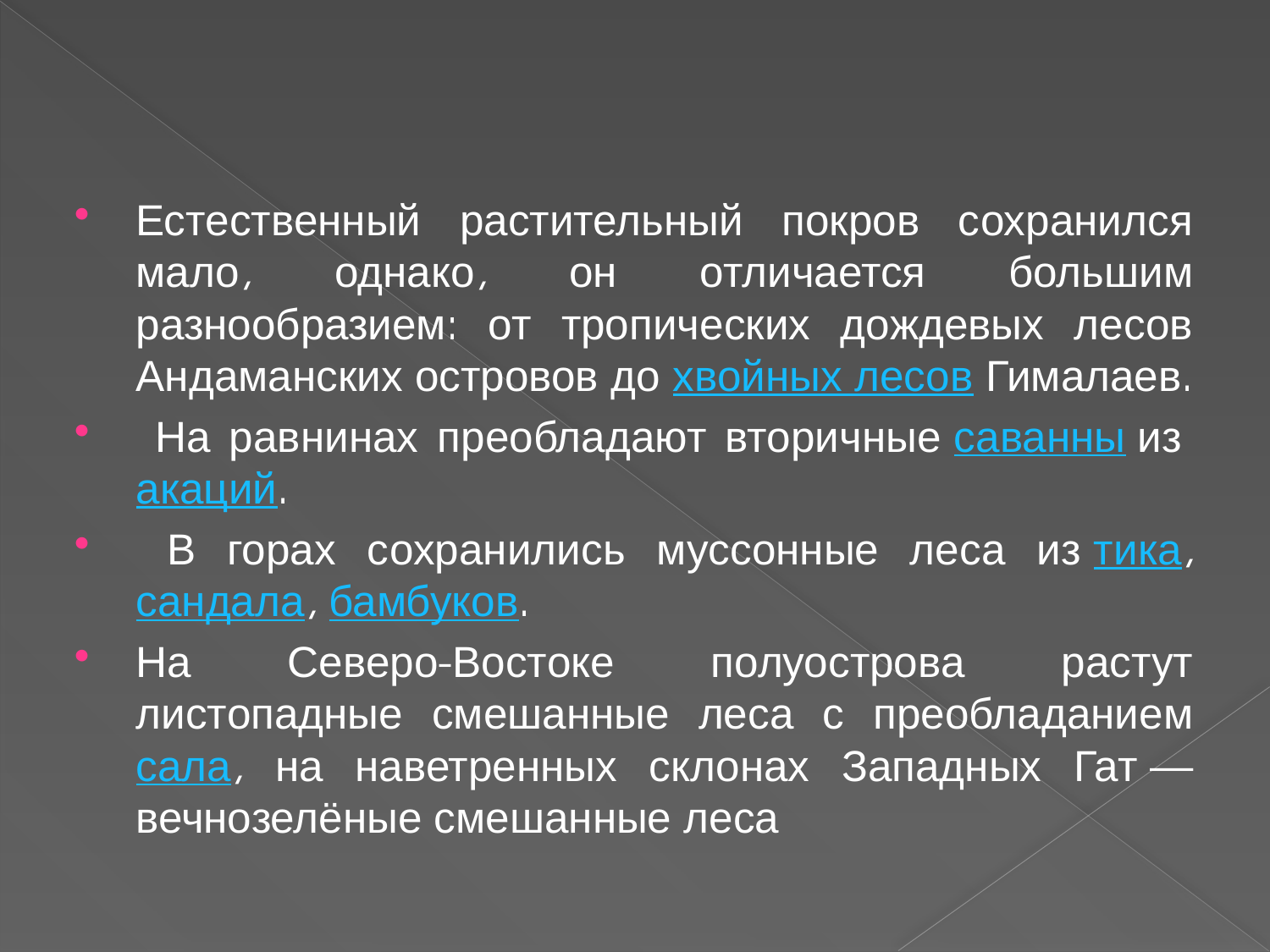

Естественный растительный покров сохранился мало, однако, он отличается большим разнообразием: от тропических дождевых лесов Андаманских островов до хвойных лесов Гималаев.
 На равнинах преобладают вторичные саванны из акаций.
 В горах сохранились муссонные леса из тика,сандала, бамбуков.
На Северо-Востоке полуострова растут листопадные смешанные леса с преобладанием сала, на наветренных склонах Западных Гат — вечнозелёные смешанные леса